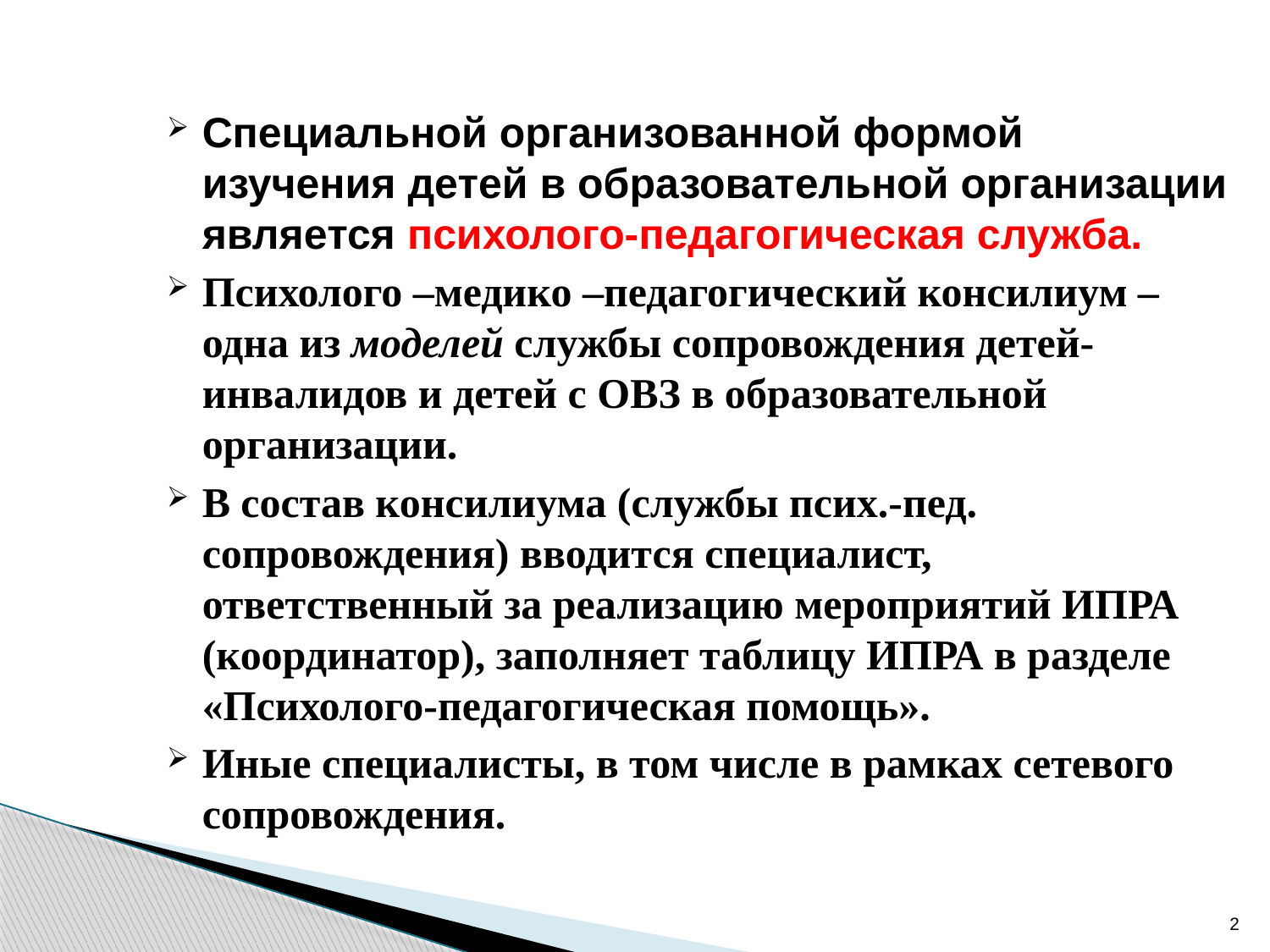

#
Специальной организованной формой изучения детей в образовательной организации является психолого-педагогическая служба.
Психолого –медико –педагогический консилиум – одна из моделей службы сопровождения детей-инвалидов и детей с ОВЗ в образовательной организации.
В состав консилиума (службы псих.-пед. сопровождения) вводится специалист, ответственный за реализацию мероприятий ИПРА (координатор), заполняет таблицу ИПРА в разделе «Психолого-педагогическая помощь».
Иные специалисты, в том числе в рамках сетевого сопровождения.
2